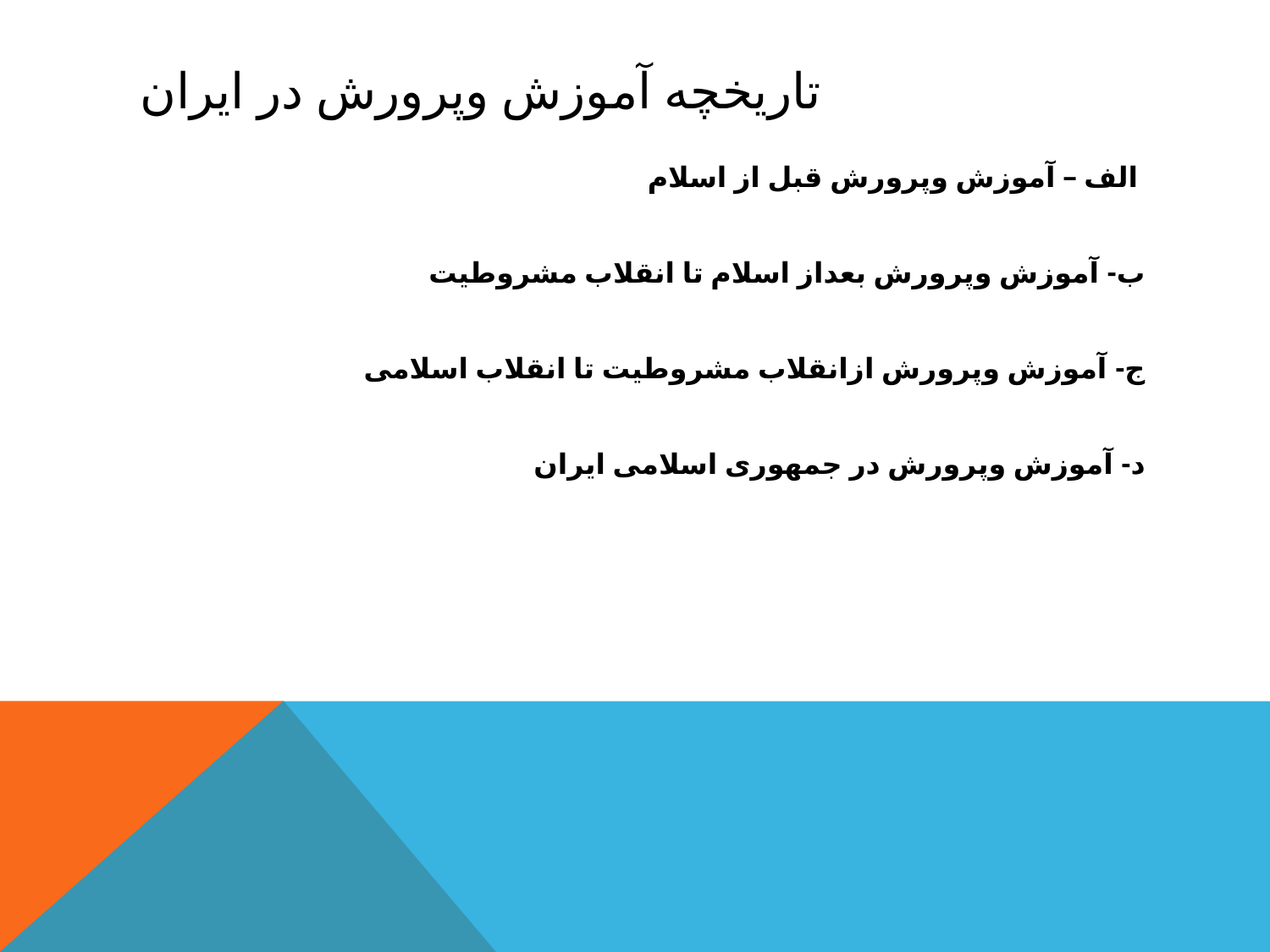

# تاریخچه آموزش وپرورش در ایران
 الف – آموزش وپرورش قبل از اسلام

ب- آموزش وپرورش بعداز اسلام تا انقلاب مشروطیت

ج- آموزش وپرورش ازانقلاب مشروطیت تا انقلاب اسلامی

د- آموزش وپرورش در جمهوری اسلامی ایران